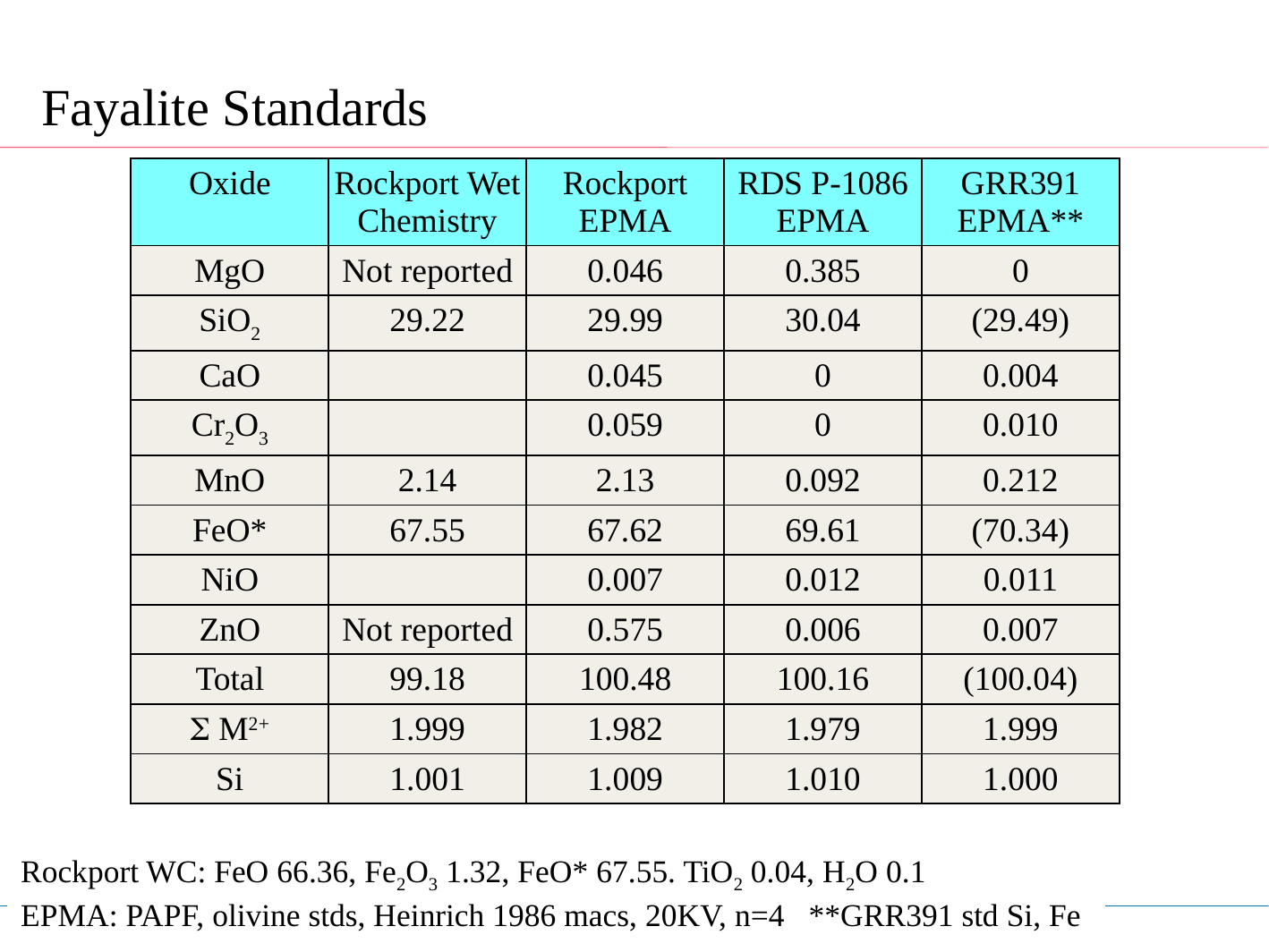

# Fayalite Standards
| Oxide | Rockport Wet Chemistry | Rockport EPMA | RDS P-1086 EPMA | GRR391 EPMA\*\* |
| --- | --- | --- | --- | --- |
| MgO | Not reported | 0.046 | 0.385 | 0 |
| SiO2 | 29.22 | 29.99 | 30.04 | (29.49) |
| CaO |  | 0.045 | 0 | 0.004 |
| Cr2O3 |  | 0.059 | 0 | 0.010 |
| MnO | 2.14 | 2.13 | 0.092 | 0.212 |
| FeO\* | 67.55 | 67.62 | 69.61 | (70.34) |
| NiO |  | 0.007 | 0.012 | 0.011 |
| ZnO | Not reported | 0.575 | 0.006 | 0.007 |
| Total | 99.18 | 100.48 | 100.16 | (100.04) |
| Σ M2+ | 1.999 | 1.982 | 1.979 | 1.999 |
| Si | 1.001 | 1.009 | 1.010 | 1.000 |
Rockport WC: FeO 66.36, Fe2O3 1.32, FeO* 67.55. TiO2 0.04, H2O 0.1
EPMA: PAPF, olivine stds, Heinrich 1986 macs, 20KV, n=4   **GRR391 std Si, Fe
EPMA 2013